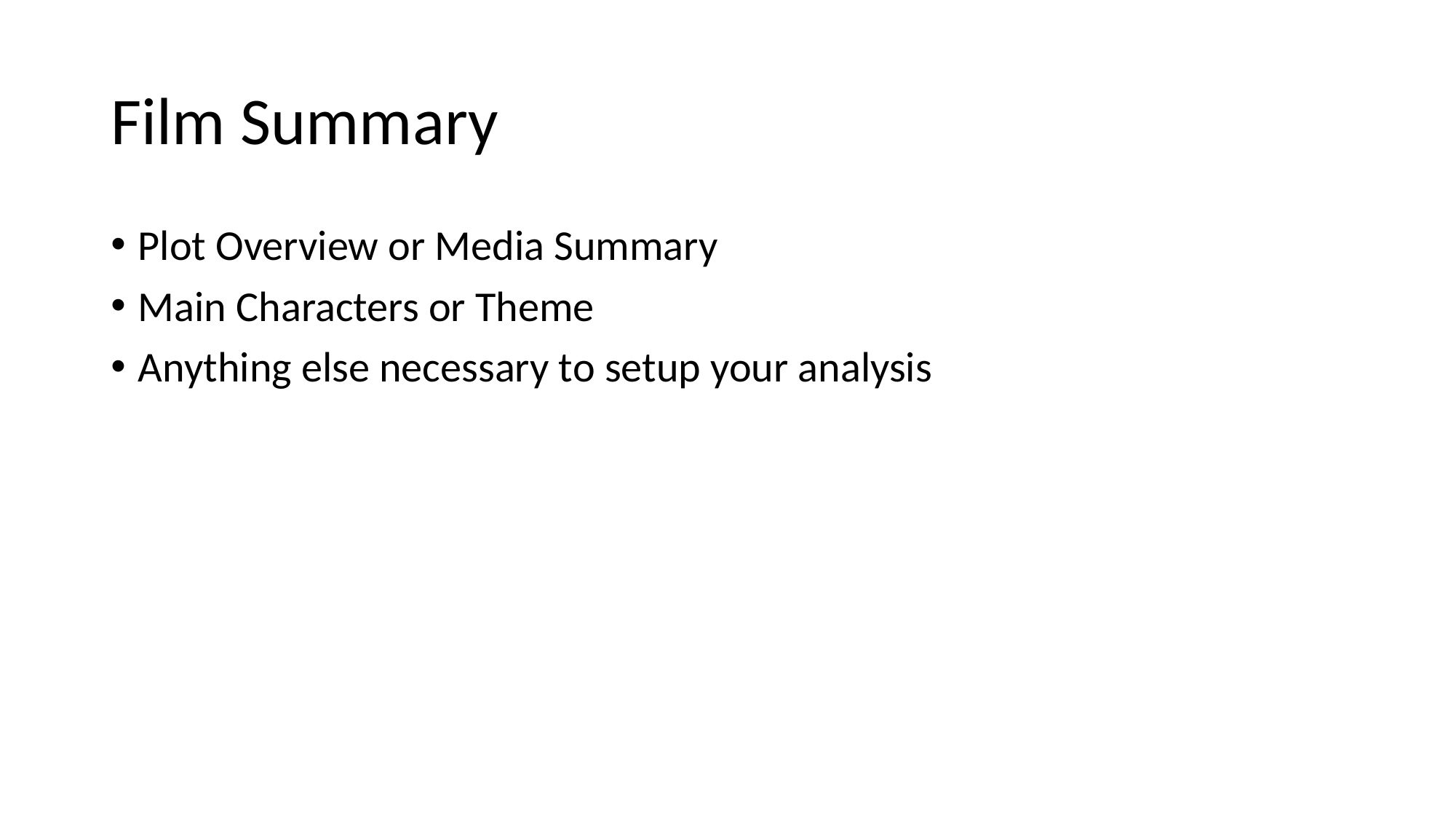

# Film Summary
Plot Overview or Media Summary
Main Characters or Theme
Anything else necessary to setup your analysis